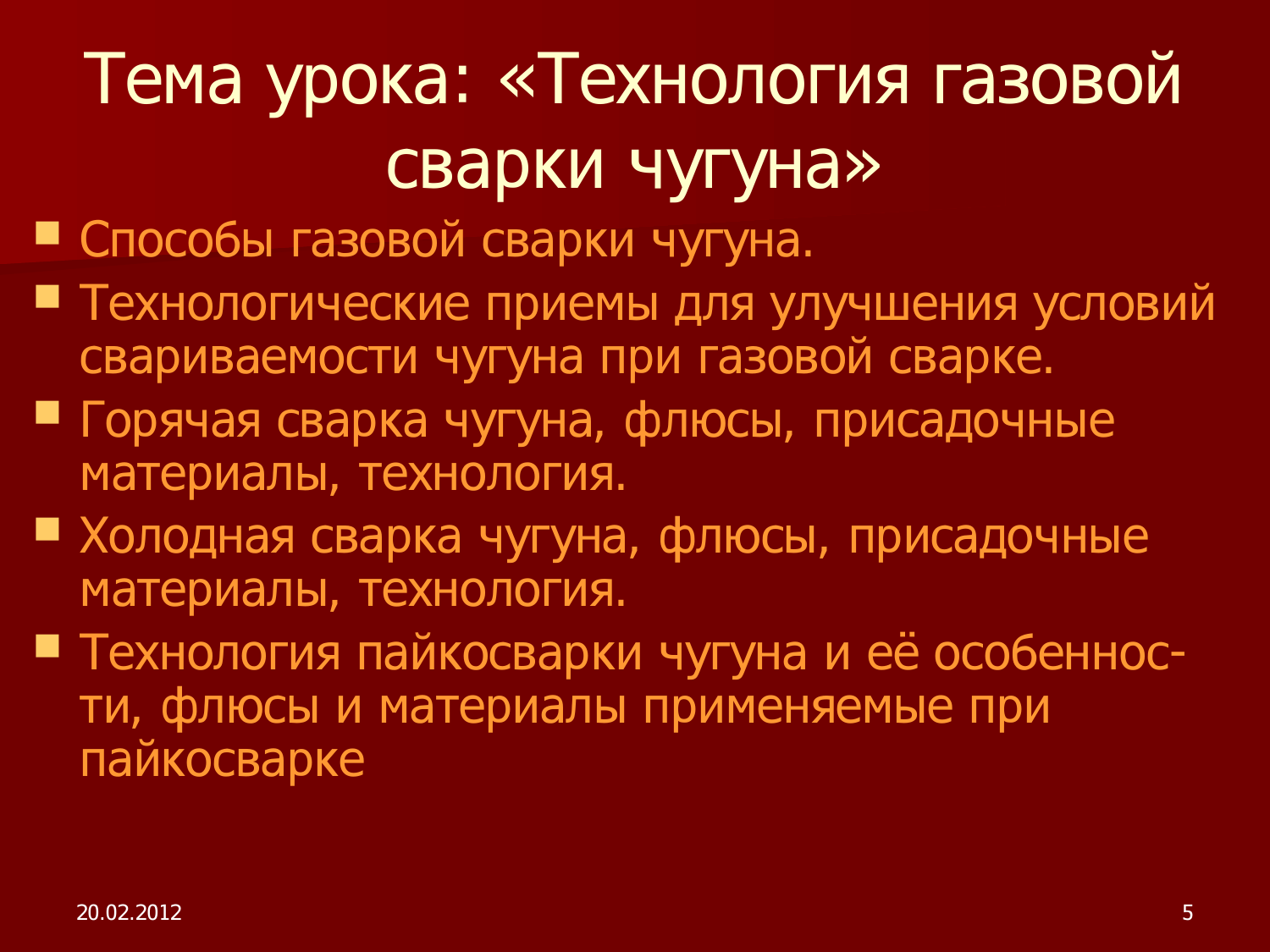

# Тема урока: «Технология газовой сварки чугуна»
Способы газовой сварки чугуна.
Технологические приемы для улучшения условий свариваемости чугуна при газовой сварке.
Горячая сварка чугуна, флюсы, присадочные материалы, технология.
Холодная сварка чугуна, флюсы, присадочные материалы, технология.
Технология пайкосварки чугуна и её особеннос-ти, флюсы и материалы применяемые при     пайкосварке
20.02.2012
5